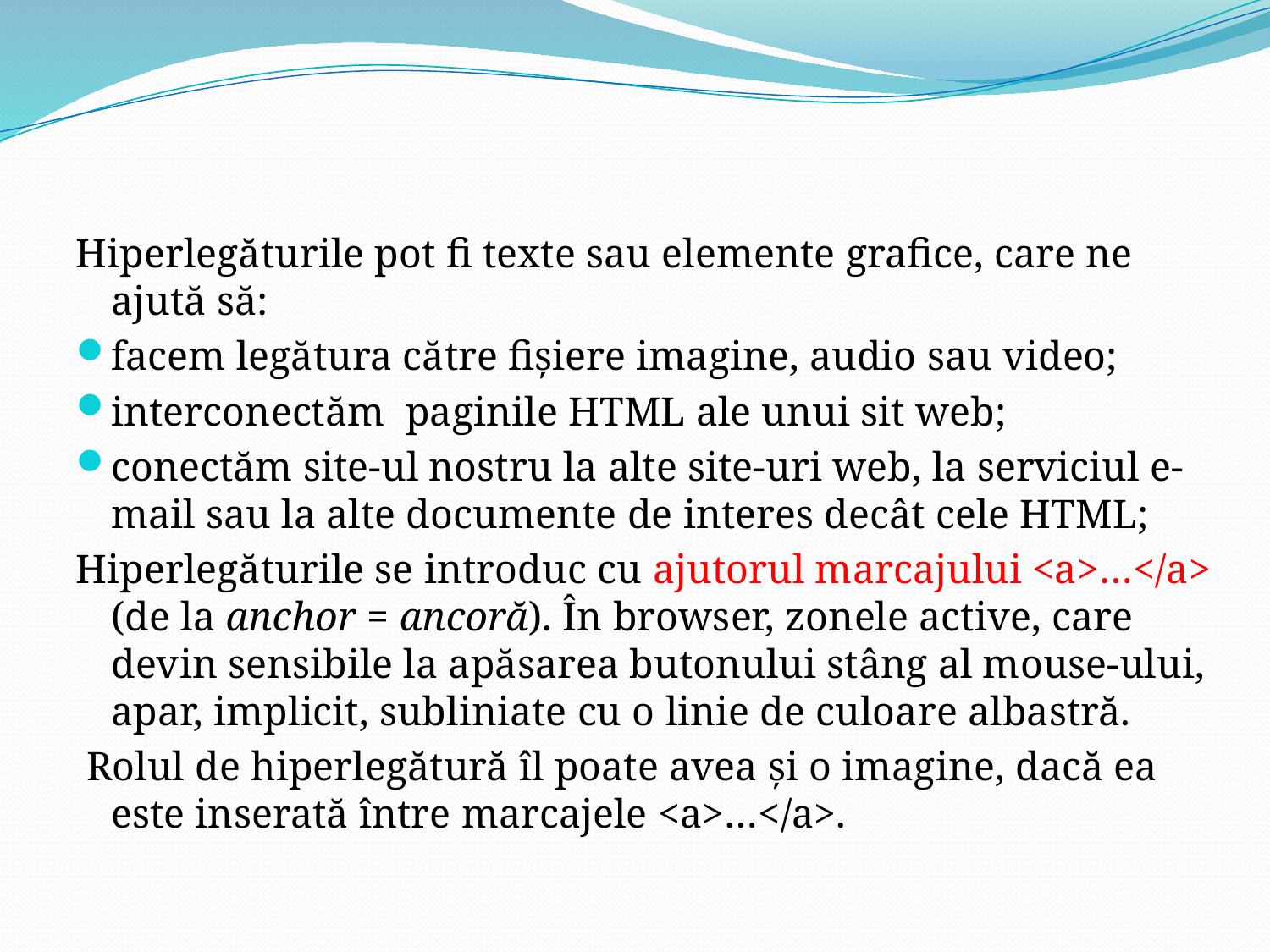

#
Hiperlegăturile pot fi texte sau elemente grafice, care ne ajută să:
facem legătura către fișiere imagine, audio sau video;
interconectăm  paginile HTML ale unui sit web;
conectăm site-ul nostru la alte site-uri web, la serviciul e-mail sau la alte documente de interes decât cele HTML;
Hiperlegăturile se introduc cu ajutorul marcajului <a>…</a> (de la anchor = ancoră). În browser, zonele active, care devin sensibile la apăsarea butonului stâng al mouse-ului, apar, implicit, subliniate cu o linie de culoare albastră.
 Rolul de hiperlegătură îl poate avea și o imagine, dacă ea este inserată între marcajele <a>…</a>.